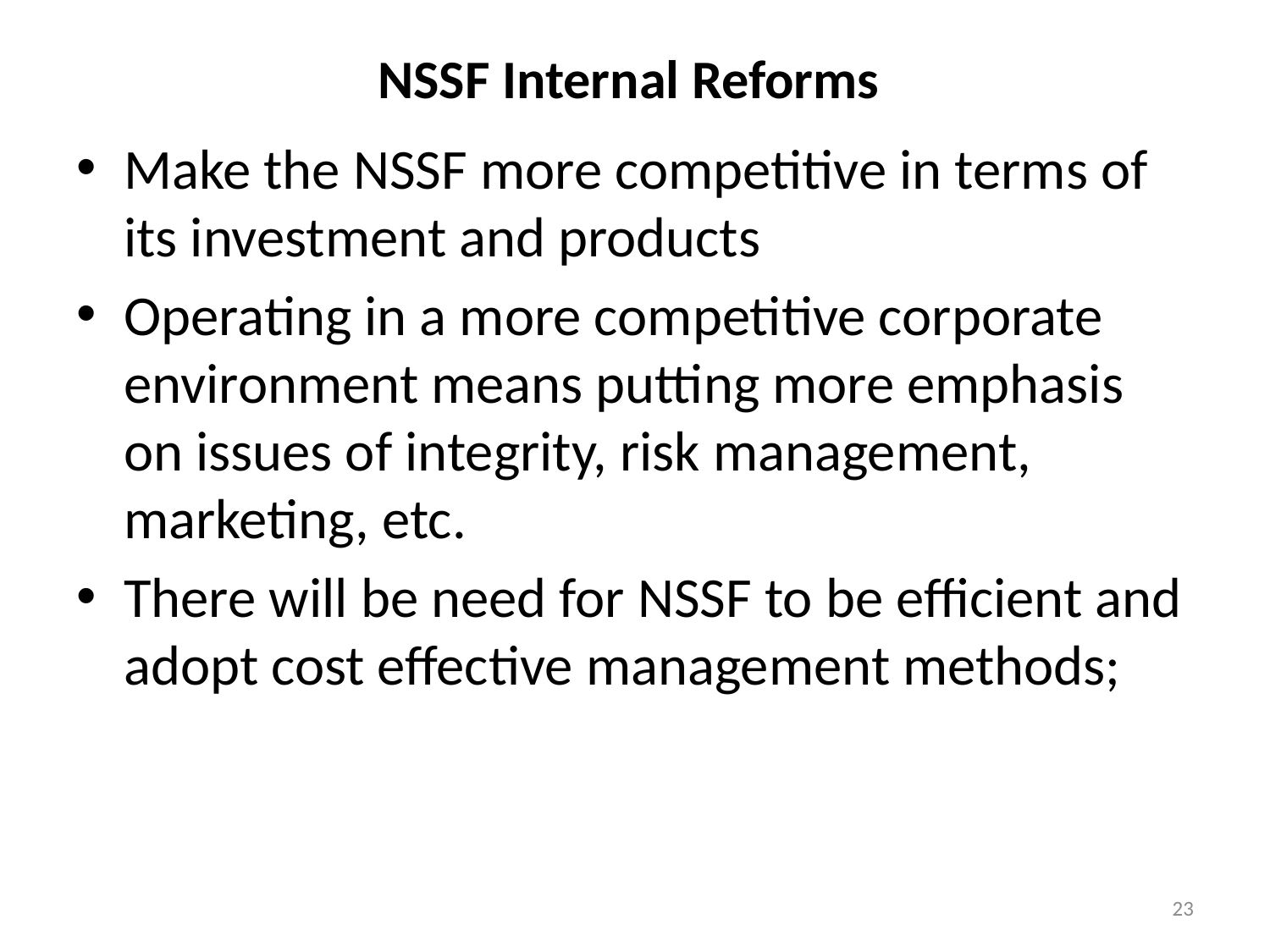

# NSSF Internal Reforms
Make the NSSF more competitive in terms of its investment and products
Operating in a more competitive corporate environment means putting more emphasis on issues of integrity, risk management, marketing, etc.
There will be need for NSSF to be efficient and adopt cost effective management methods;

23